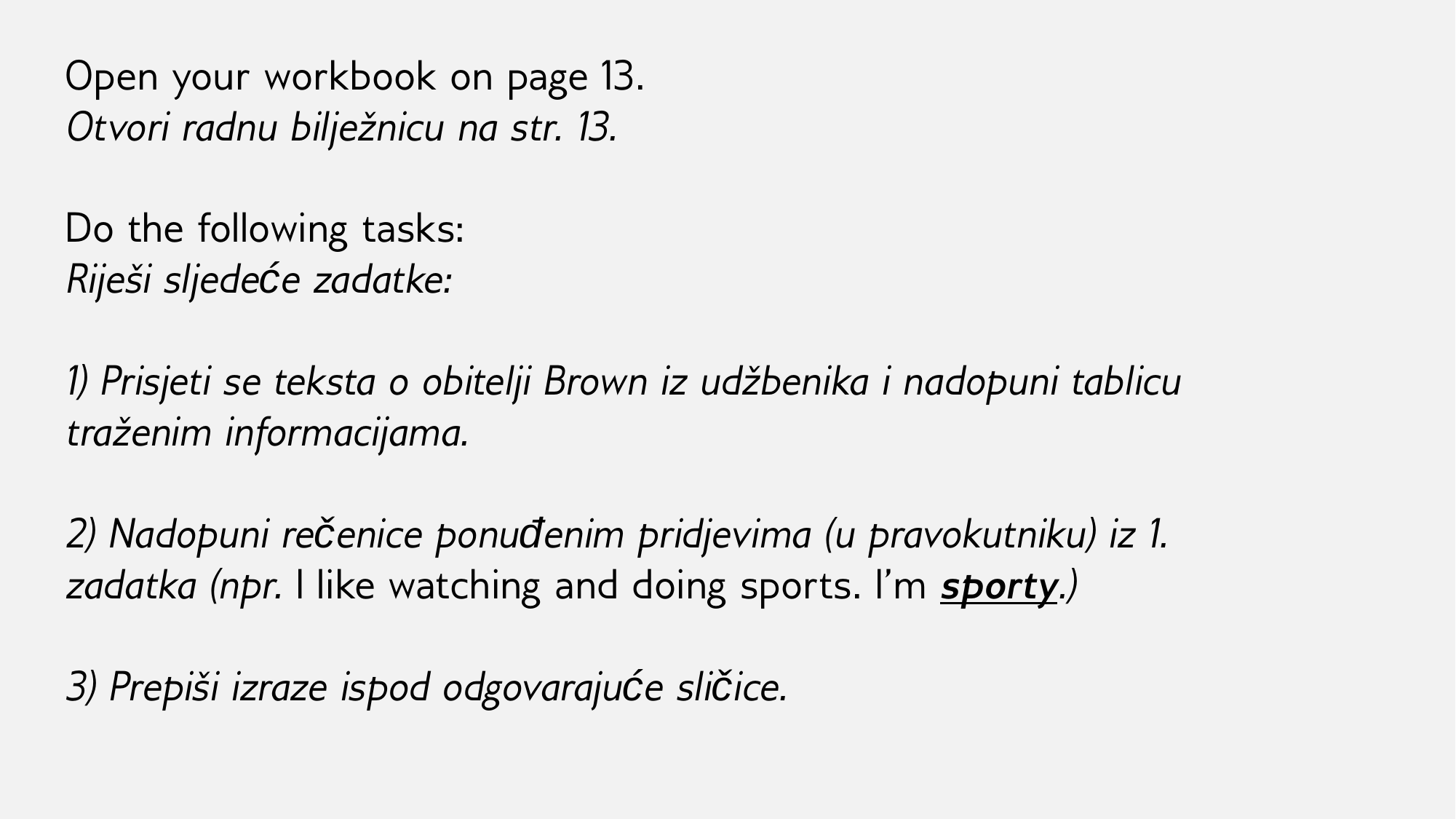

Open your workbook on page 13.
Otvori radnu bilježnicu na str. 13.

Do the following tasks:
Riješi sljedeće zadatke:

1) Prisjeti se teksta o obitelji Brown iz udžbenika i nadopuni tablicu traženim informacijama.
2) Nadopuni rečenice ponuđenim pridjevima (u pravokutniku) iz 1. zadatka (npr. I like watching and doing sports. I’m sporty.)
3) Prepiši izraze ispod odgovarajuće sličice.